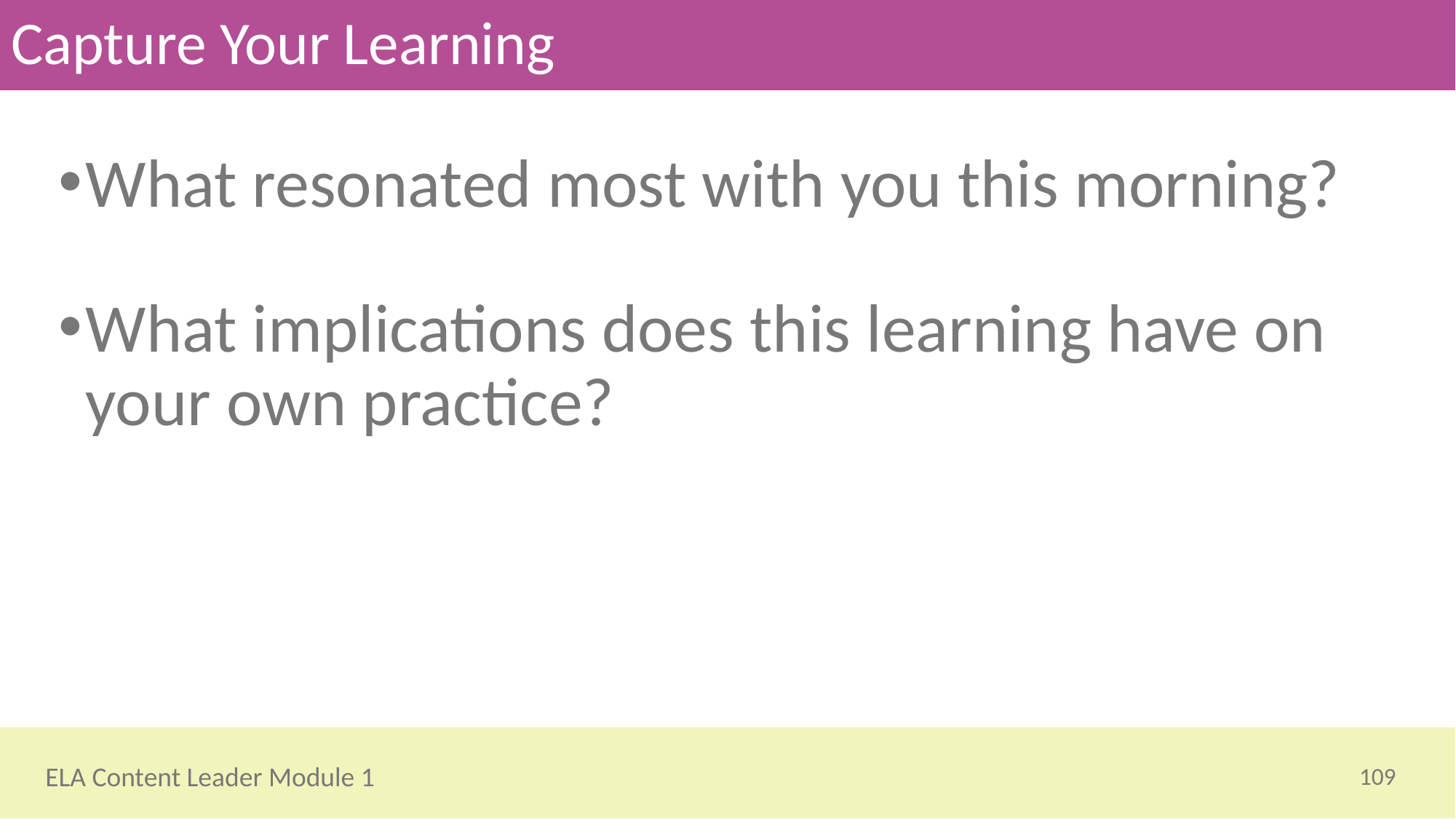

# Capture Your Learning
What resonated most with you this morning?

What implications does this learning have on your own practice?

109